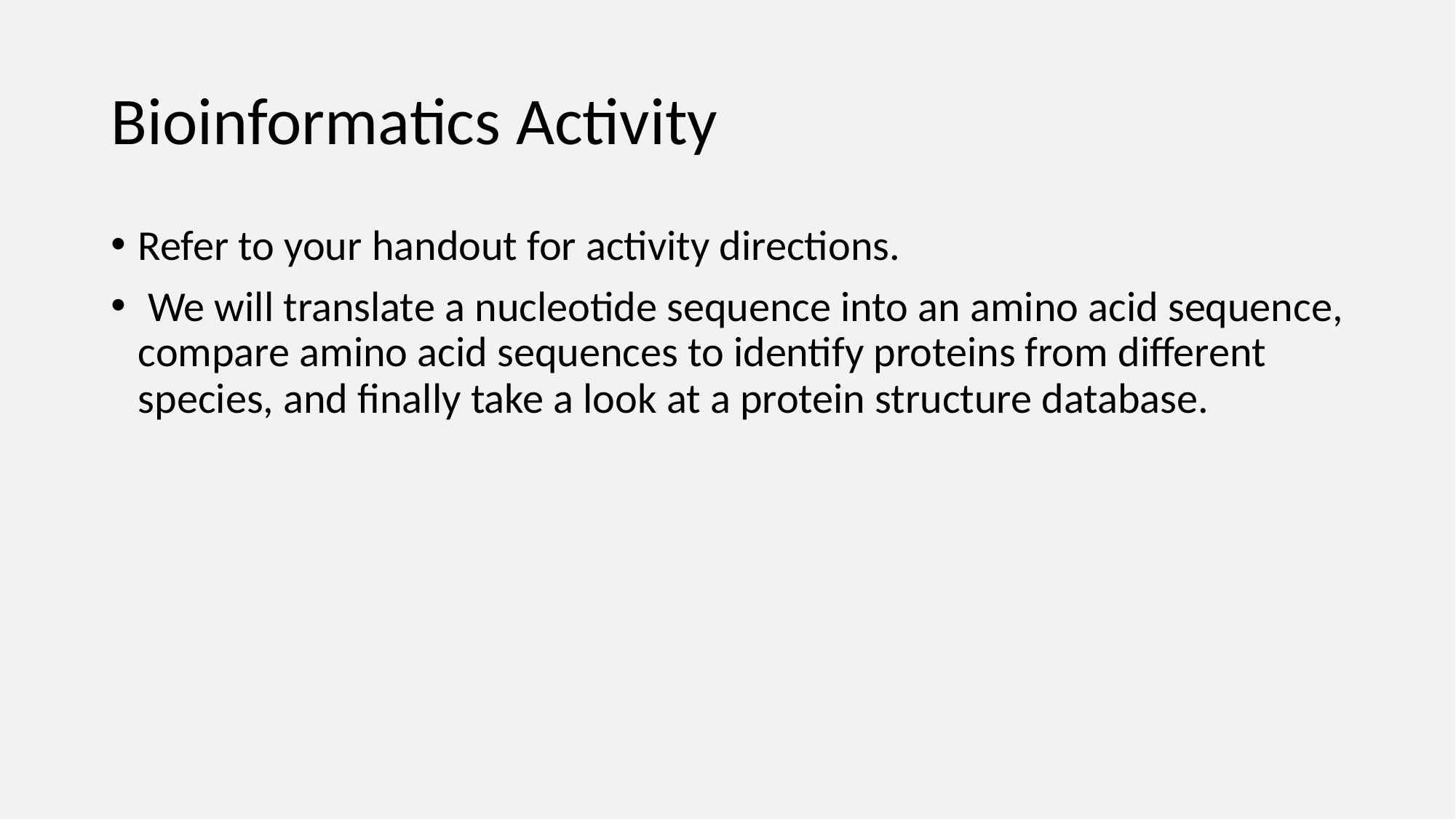

# Bioinformatics Activity
Refer to your handout for activity directions.
 We will translate a nucleotide sequence into an amino acid sequence, compare amino acid sequences to identify proteins from different species, and finally take a look at a protein structure database.